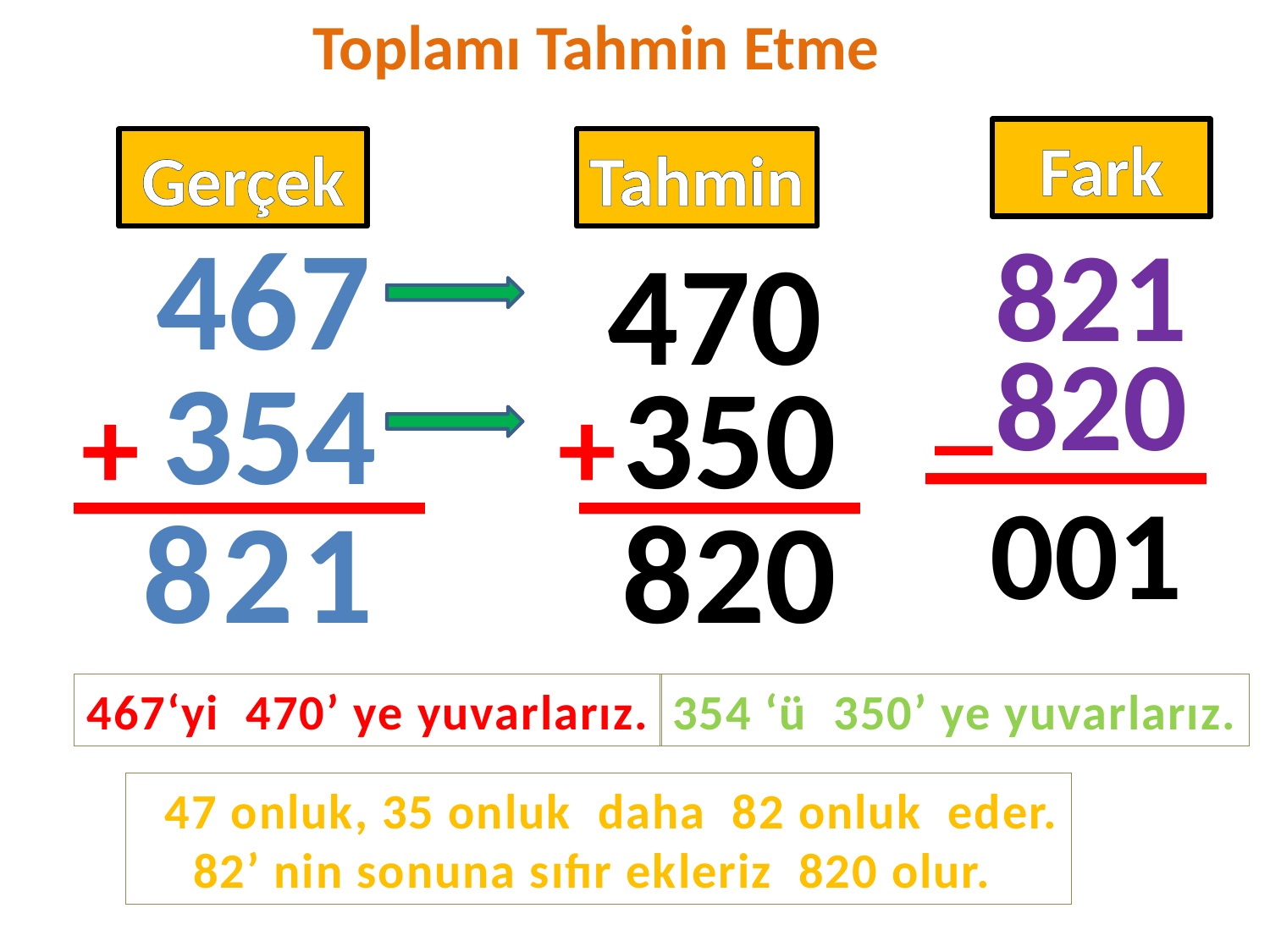

Toplamı Tahmin Etme
Fark
Gerçek
Tahmin
 467
821
470

____
_
820
  350
354
_____
____
+
+

001
8
2
1
820
467‘yi  470’ ye yuvarlarız.
354 ‘ü  350’ ye yuvarlarız.
  47 onluk, 35 onluk  daha  82 onluk  eder.
82’ nin sonuna sıfır ekleriz  820 olur.